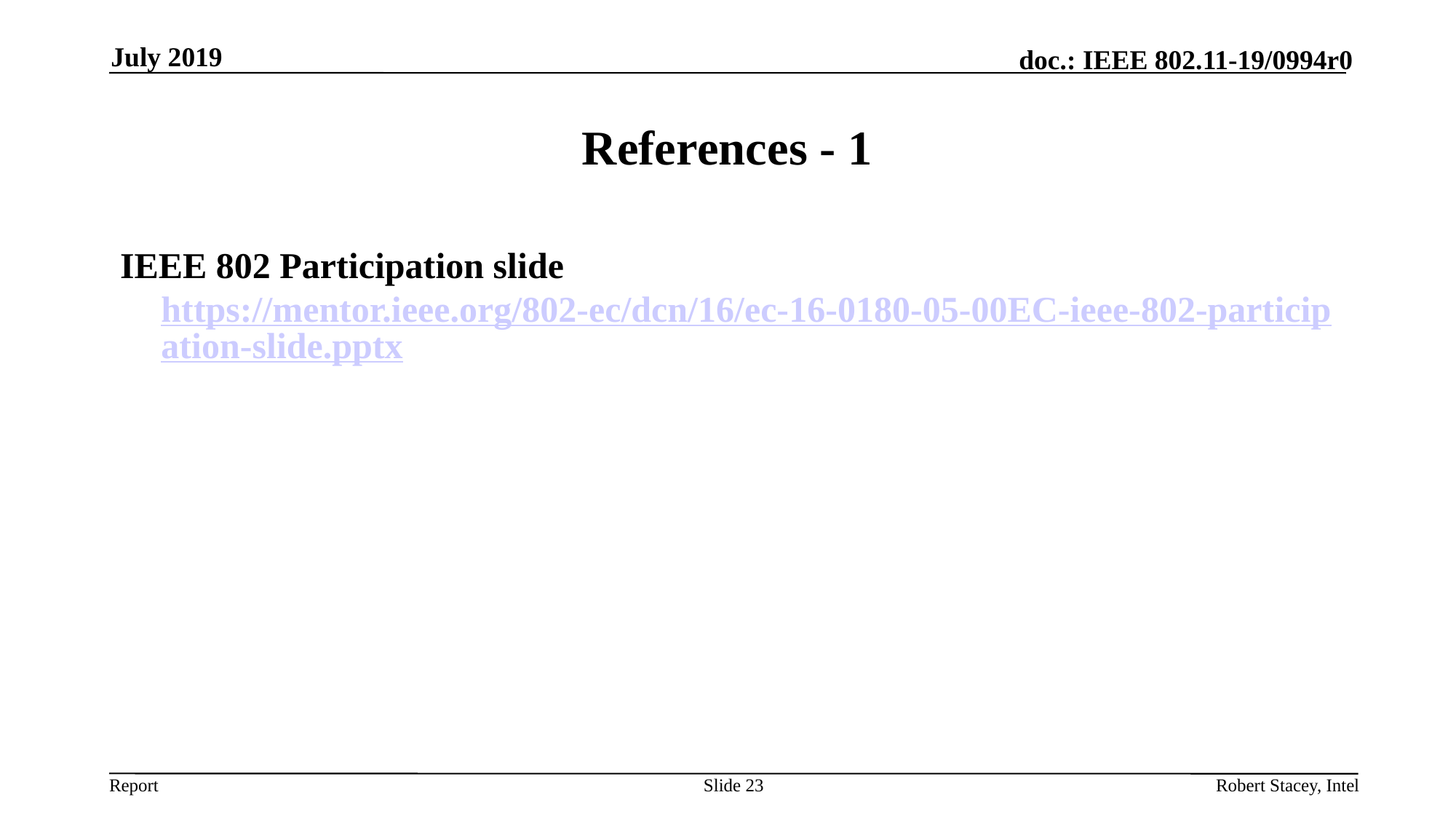

July 2019
# References - 1
IEEE 802 Participation slide https://mentor.ieee.org/802-ec/dcn/16/ec-16-0180-05-00EC-ieee-802-participation-slide.pptx
Slide 23
Robert Stacey, Intel